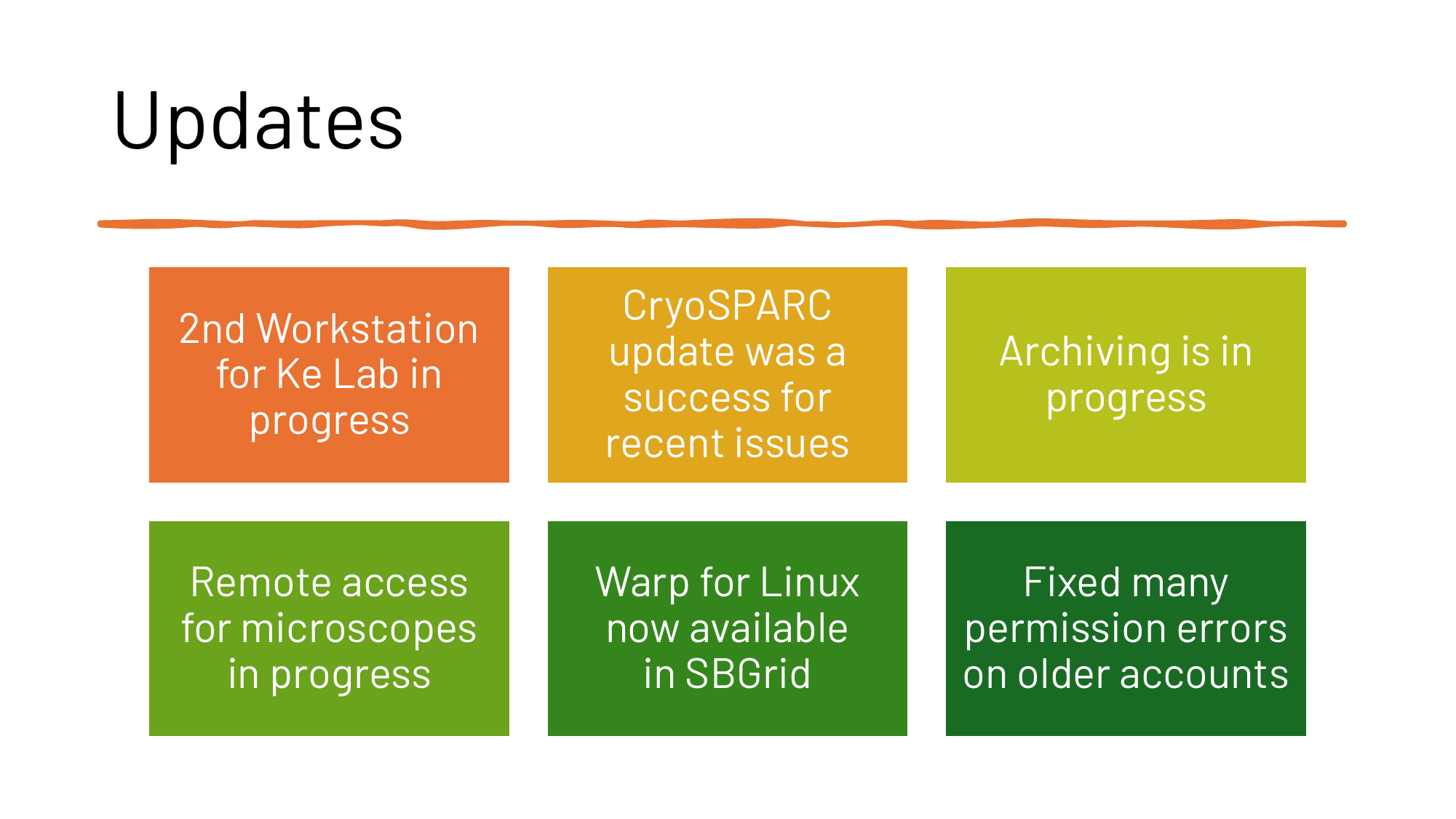

# Updates

2nd Workstation for Ke Lab in progress
CryoSPARC update was a success for recent issues
Archiving is in progress
Remote access for microscopes in progress
Warp for Linux now available in SBGrid
Fixed many permission errors on older accounts